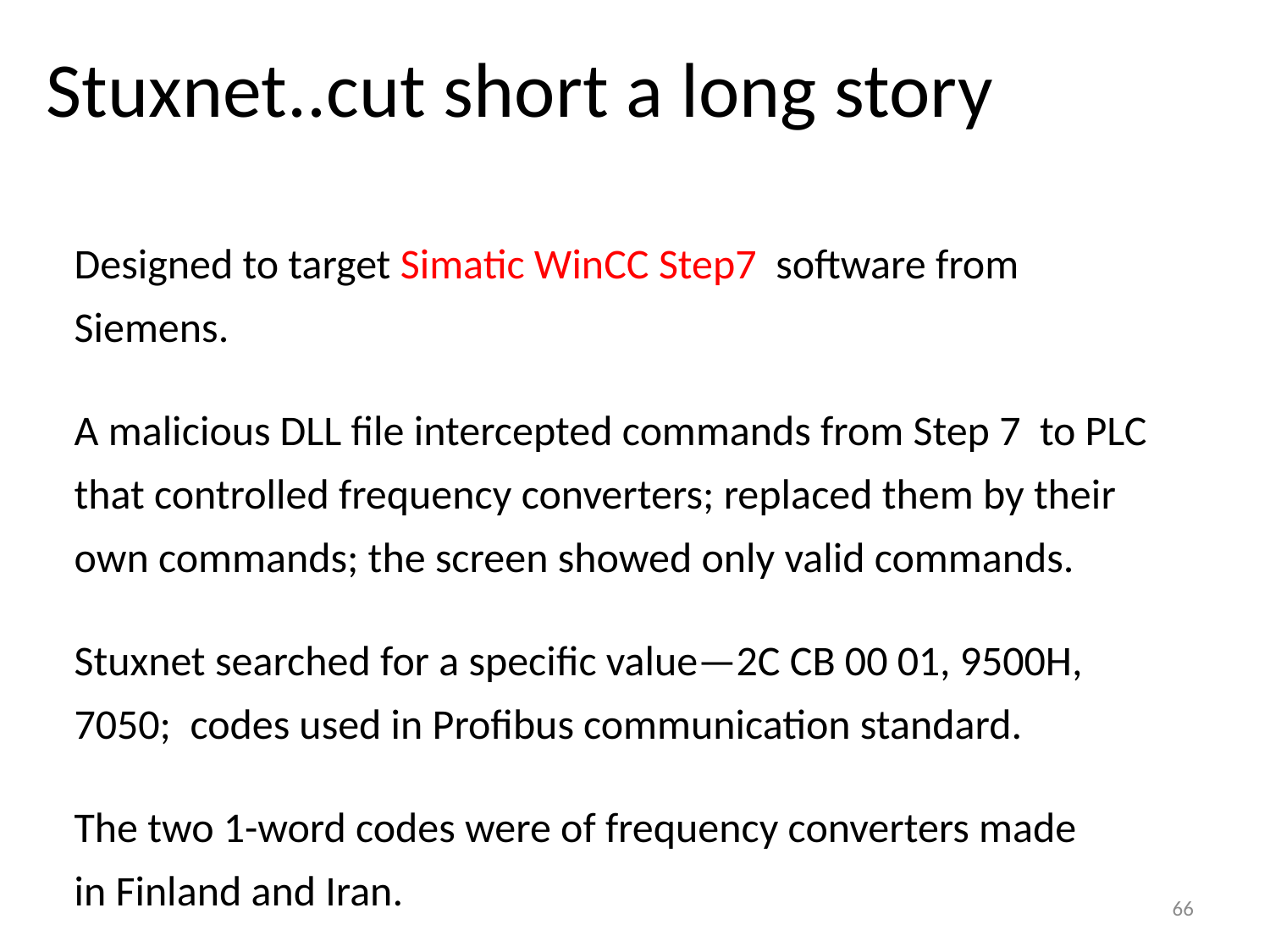

# Stuxnet..cut short a long story
Designed to target Simatic WinCC Step7  software from Siemens.
A malicious DLL file intercepted commands from Step 7  to PLC that controlled frequency converters; replaced them by their own commands; the screen showed only valid commands.
Stuxnet searched for a specific value—2C CB 00 01, 9500H, 7050;  codes used in Profibus communication standard.
The two 1-word codes were of frequency converters made in Finland and Iran.
66